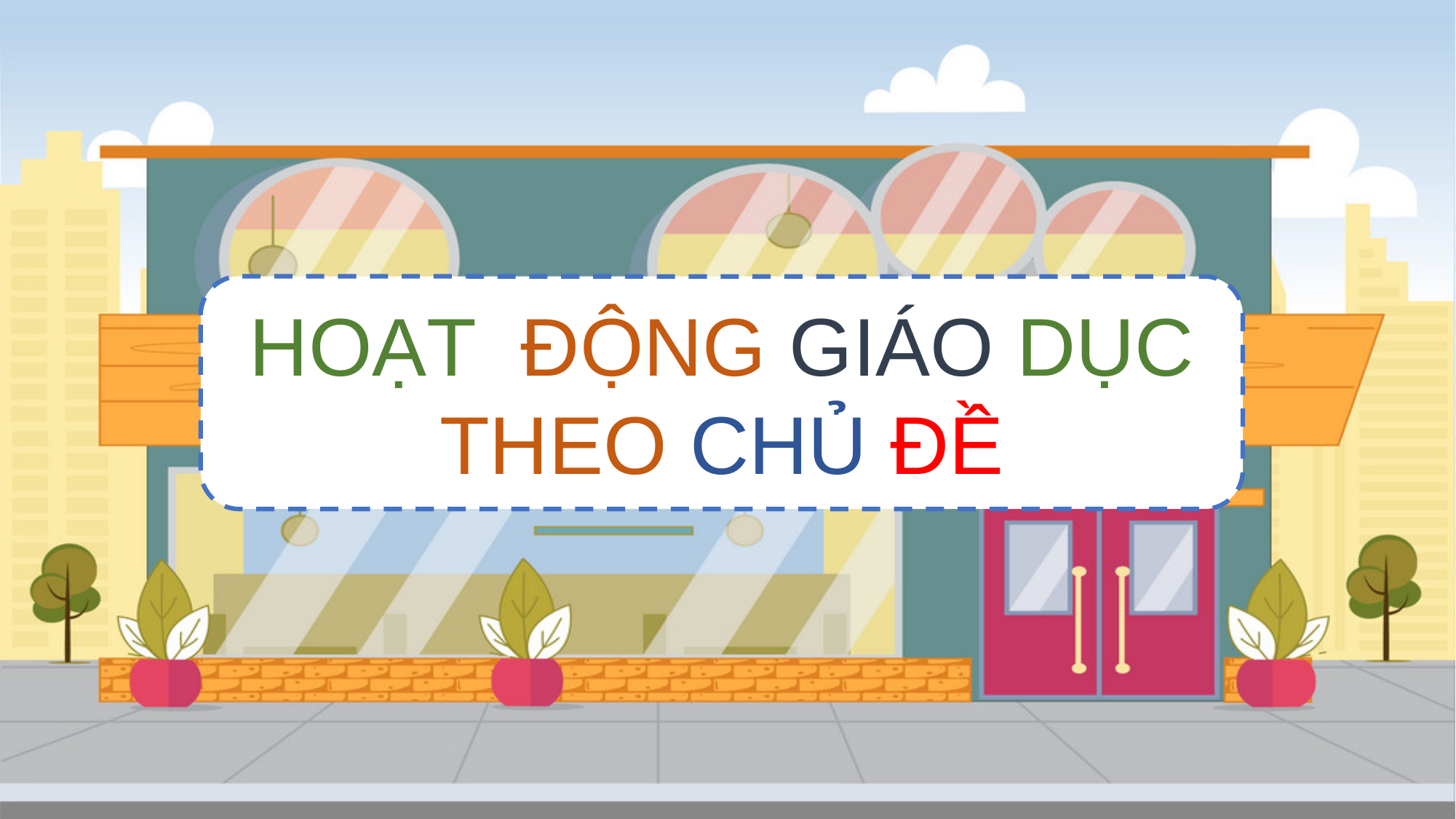

HOẠT  ĐỘNG GIÁO DỤC THEO CHỦ ĐỀ